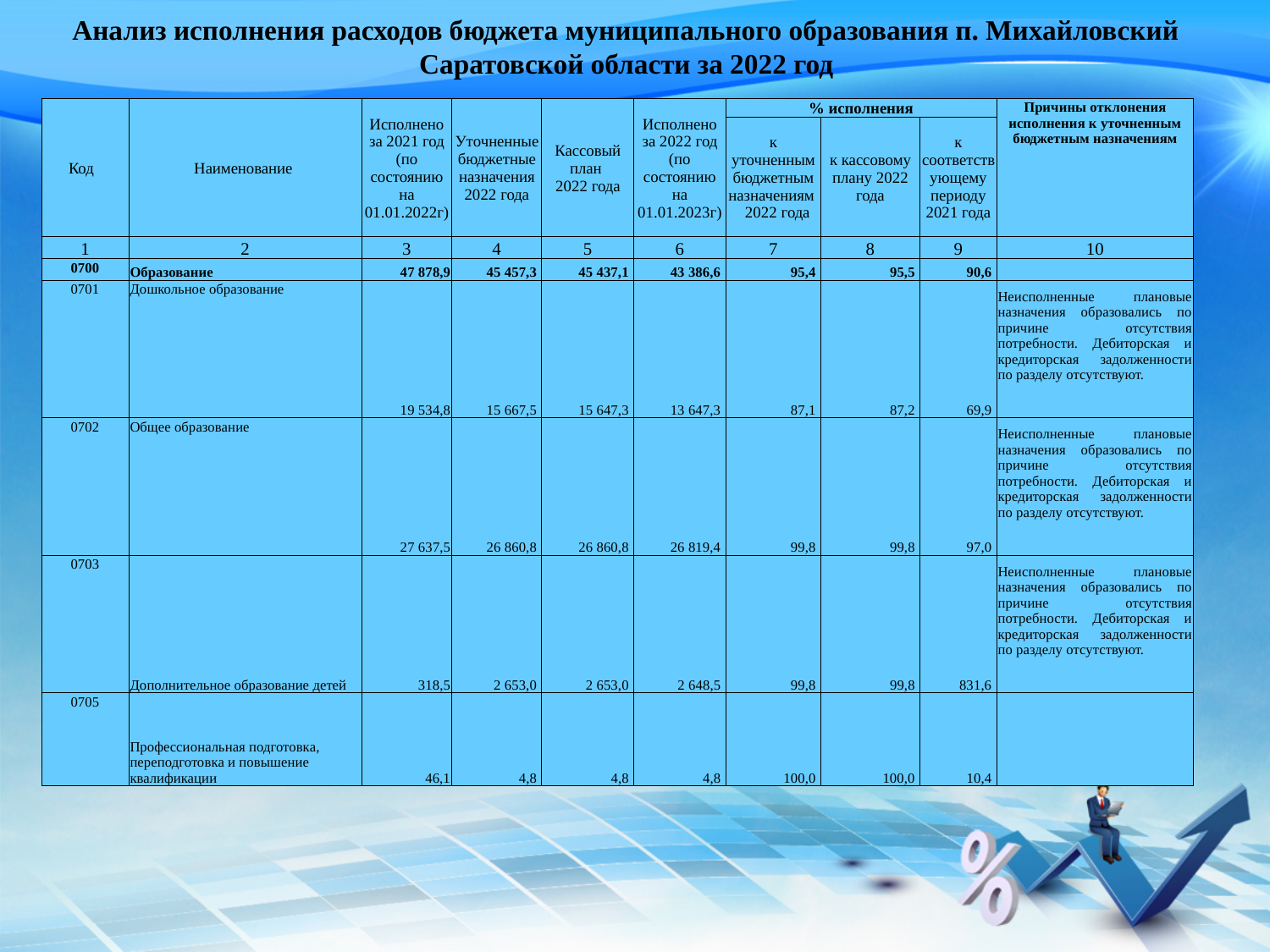

# Анализ исполнения расходов бюджета муниципального образования п. Михайловский Саратовской области за 2022 год
| Код | Наименование | Исполнено за 2021 год (по состоянию на 01.01.2022г) | Уточненные бюджетные назначения 2022 года | Кассовый план 2022 года | Исполнено за 2022 год (по состоянию на 01.01.2023г) | % исполнения |  |  | Причины отклонения исполнения к уточненным бюджетным назначениям |
| --- | --- | --- | --- | --- | --- | --- | --- | --- | --- |
|  |  |  |  |  |  | к уточненным бюджетным назначениям 2022 года | к кассовому плану 2022 года | к соответствующему периоду 2021 года |  |
| 1 | 2 | 3 | 4 | 5 | 6 | 7 | 8 | 9 | 10 |
| 0700 | Образование | 47 878,9 | 45 457,3 | 45 437,1 | 43 386,6 | 95,4 | 95,5 | 90,6 |  |
| 0701 | Дошкольное образование | 19 534,8 | 15 667,5 | 15 647,3 | 13 647,3 | 87,1 | 87,2 | 69,9 | Неисполненные плановые назначения образовались по причине отсутствия потребности. Дебиторская и кредиторская задолженности по разделу отсутствуют. |
| 0702 | Общее образование | 27 637,5 | 26 860,8 | 26 860,8 | 26 819,4 | 99,8 | 99,8 | 97,0 | Неисполненные плановые назначения образовались по причине отсутствия потребности. Дебиторская и кредиторская задолженности по разделу отсутствуют. |
| 0703 | Дополнительное образование детей | 318,5 | 2 653,0 | 2 653,0 | 2 648,5 | 99,8 | 99,8 | 831,6 | Неисполненные плановые назначения образовались по причине отсутствия потребности. Дебиторская и кредиторская задолженности по разделу отсутствуют. |
| 0705 | Профессиональная подготовка, переподготовка и повышение квалификации | 46,1 | 4,8 | 4,8 | 4,8 | 100,0 | 100,0 | 10,4 |  |